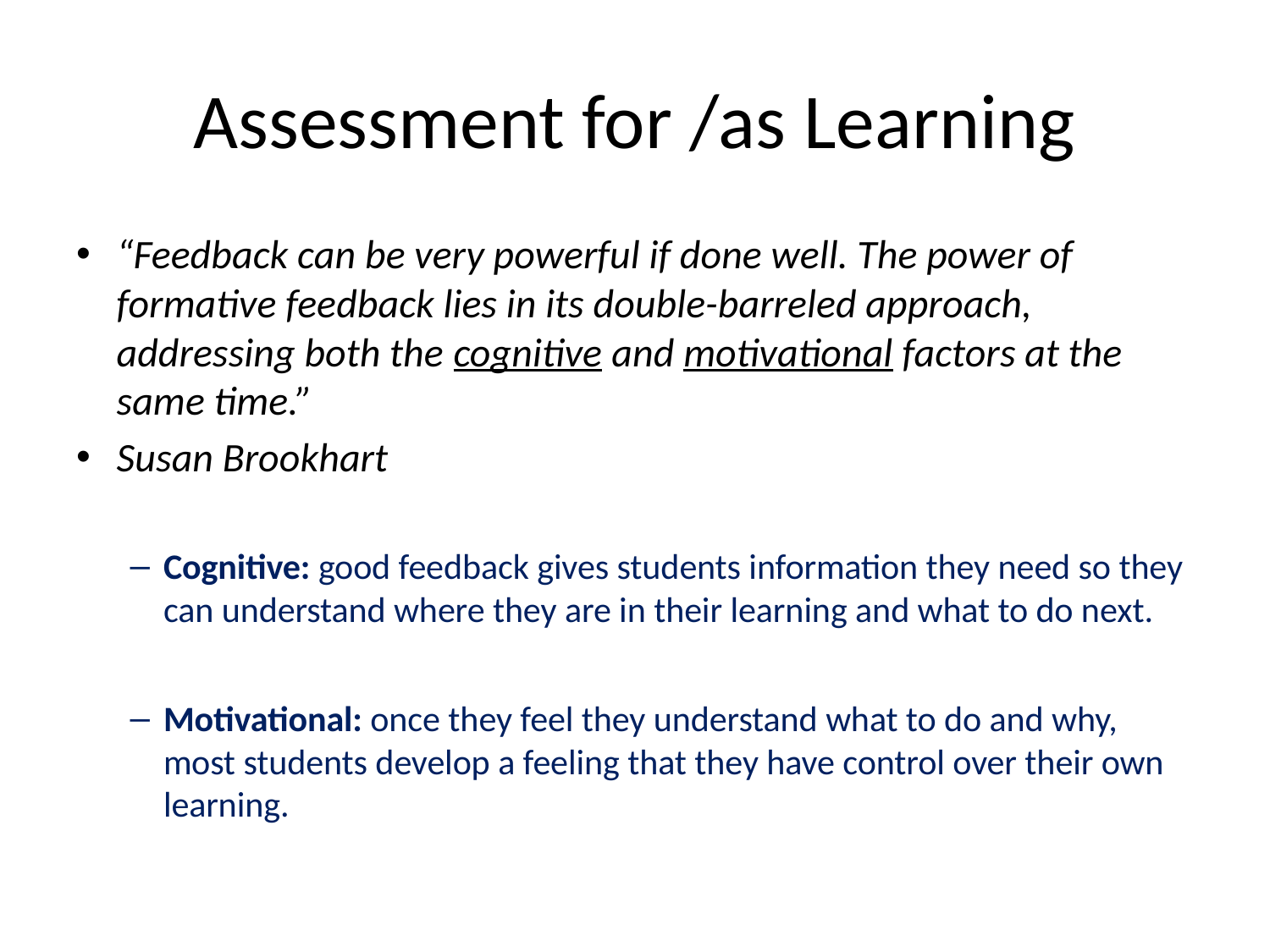

# Assessment for /as Learning
“Feedback can be very powerful if done well. The power of formative feedback lies in its double-barreled approach, addressing both the cognitive and motivational factors at the same time.”
Susan Brookhart

Cognitive: good feedback gives students information they need so they can understand where they are in their learning and what to do next.

Motivational: once they feel they understand what to do and why, most students develop a feeling that they have control over their own learning.